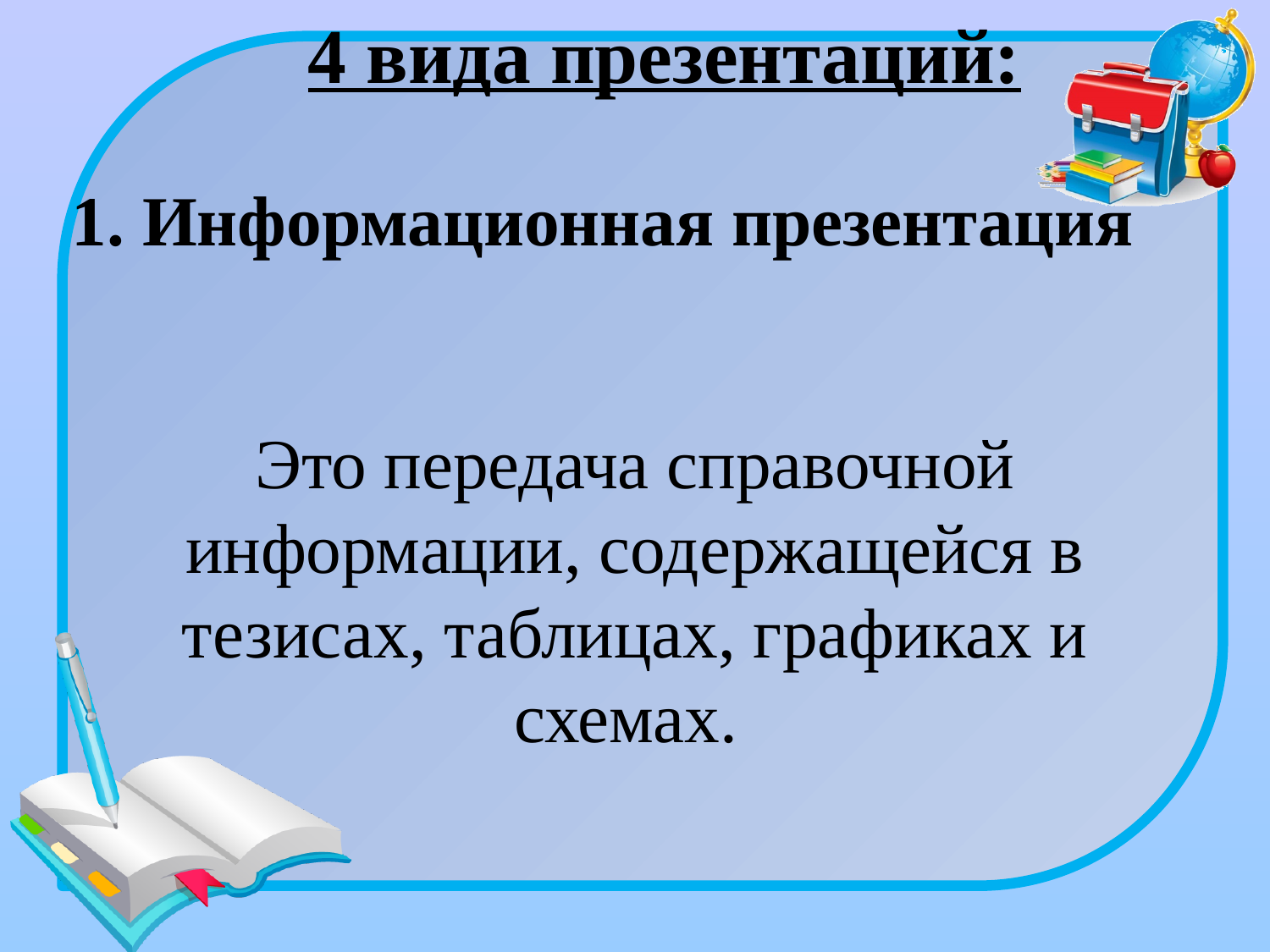

4 вида презентаций:
1. Информационная презентация
Это передача справочной информации, содержащейся в тезисах, таблицах, графиках и схемах.